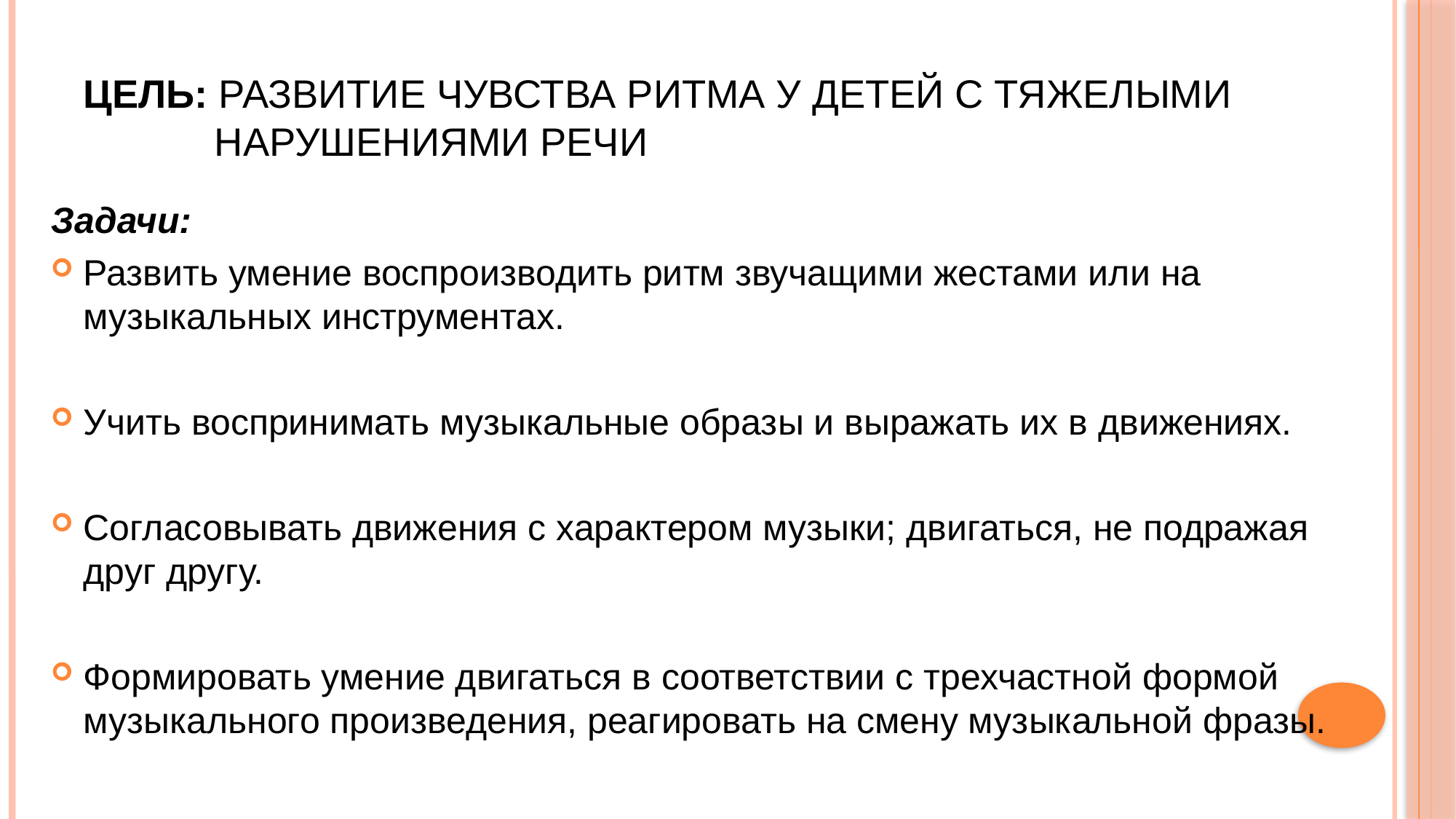

# Цель: развитие чувства ритма у детей с тяжелыми нарушениями речи
Задачи:
Развить умение воспроизводить ритм звучащими жестами или на музыкальных инструментах.

Учить воспринимать музыкальные образы и выражать их в движениях.

Согласовывать движения с характером музыки; двигаться, не подражая друг другу.

Формировать умение двигаться в соответствии с трехчастной формой музыкального произведения, реагировать на смену музыкальной фразы.